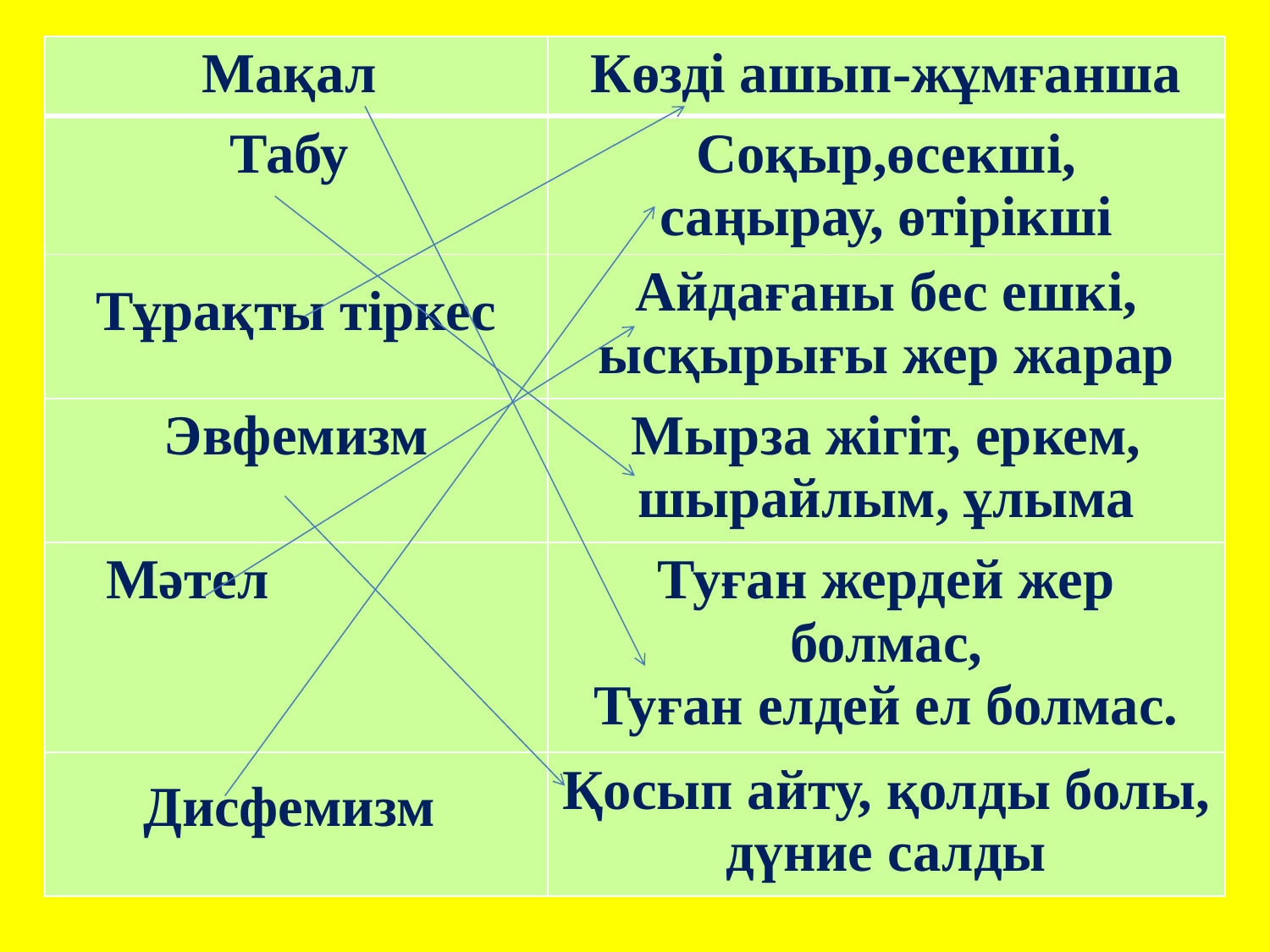

| Мақал | Көзді ашып-жұмғанша |
| --- | --- |
| Табу | Соқыр,өсекші, саңырау, өтірікші |
| Тұрақты тіркес | Айдағаны бес ешкі, ысқырығы жер жарар |
| Эвфемизм | Мырза жігіт, еркем, шырайлым, ұлыма |
| Мәтел | Туған жердей жер болмас, Туған елдей ел болмас. |
| Дисфемизм | Қосып айту, қолды болы, дүние салды |